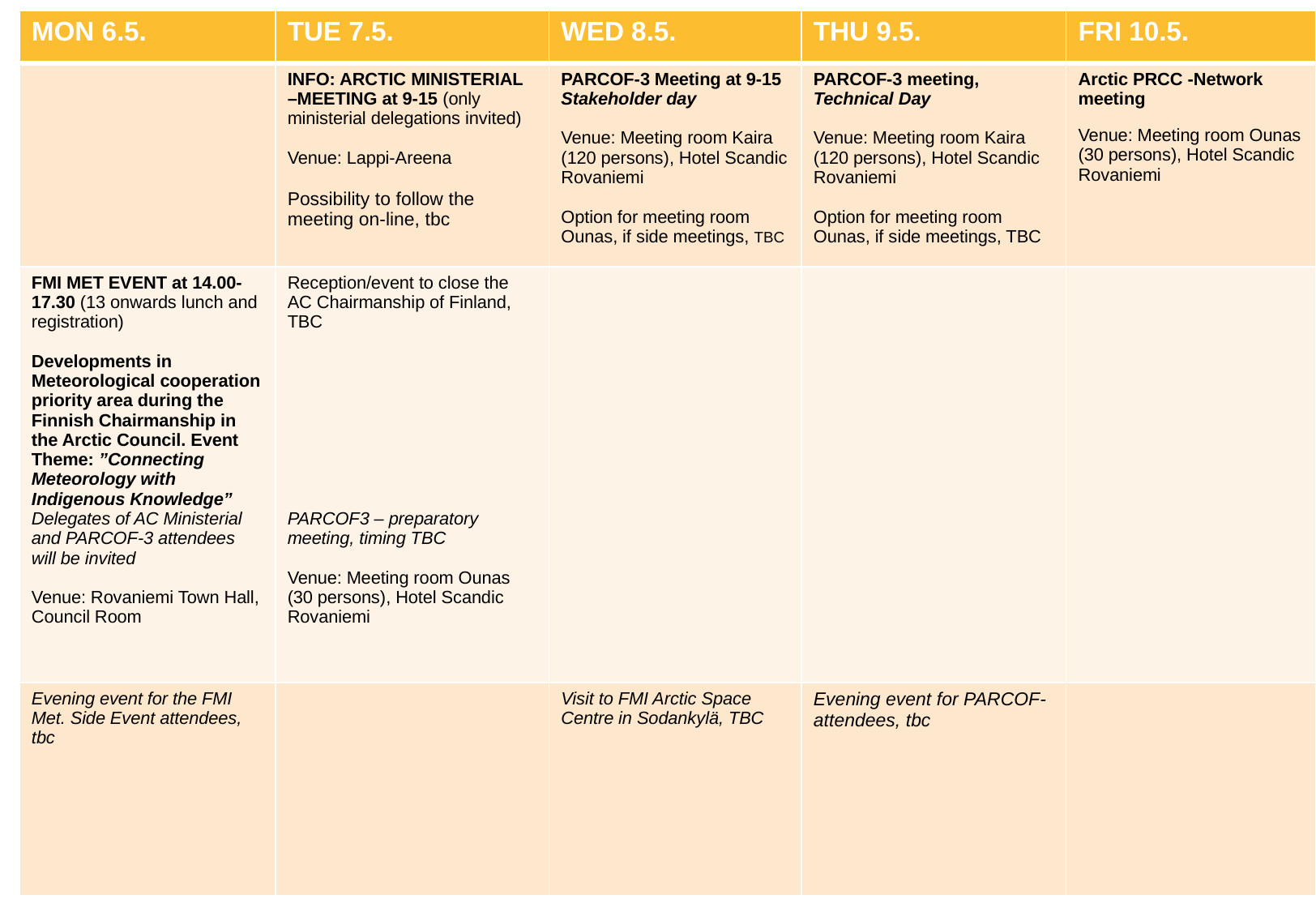

YLEISKATSAUS MITÄ-MISSÄ-MILLOIN – LEVI / VIIKKO 12
| MON 6.5. | TUE 7.5. | WED 8.5. | THU 9.5. | FRI 10.5. |
| --- | --- | --- | --- | --- |
|  | INFO: ARCTIC MINISTERIAL –MEETING at 9-15 (only ministerial delegations invited) Venue: Lappi-Areena Possibility to follow the meeting on-line, tbc | PARCOF-3 Meeting at 9-15 Stakeholder day Venue: Meeting room Kaira (120 persons), Hotel Scandic Rovaniemi Option for meeting room Ounas, if side meetings, TBC | PARCOF-3 meeting, Technical Day Venue: Meeting room Kaira (120 persons), Hotel Scandic Rovaniemi Option for meeting room Ounas, if side meetings, TBC | Arctic PRCC -Network meeting Venue: Meeting room Ounas (30 persons), Hotel Scandic Rovaniemi |
| FMI MET EVENT at 14.00-17.30 (13 onwards lunch and registration) Developments in Meteorological cooperation priority area during the Finnish Chairmanship in the Arctic Council. Event Theme: ”Connecting Meteorology with Indigenous Knowledge” Delegates of AC Ministerial and PARCOF-3 attendees will be invited Venue: Rovaniemi Town Hall, Council Room | Reception/event to close the AC Chairmanship of Finland, TBC PARCOF3 – preparatory meeting, timing TBC Venue: Meeting room Ounas (30 persons), Hotel Scandic Rovaniemi |  |  |  |
| Evening event for the FMI Met. Side Event attendees, tbc |  | Visit to FMI Arctic Space Centre in Sodankylä, TBC | Evening event for PARCOF-attendees, tbc |  |
JS/v151018